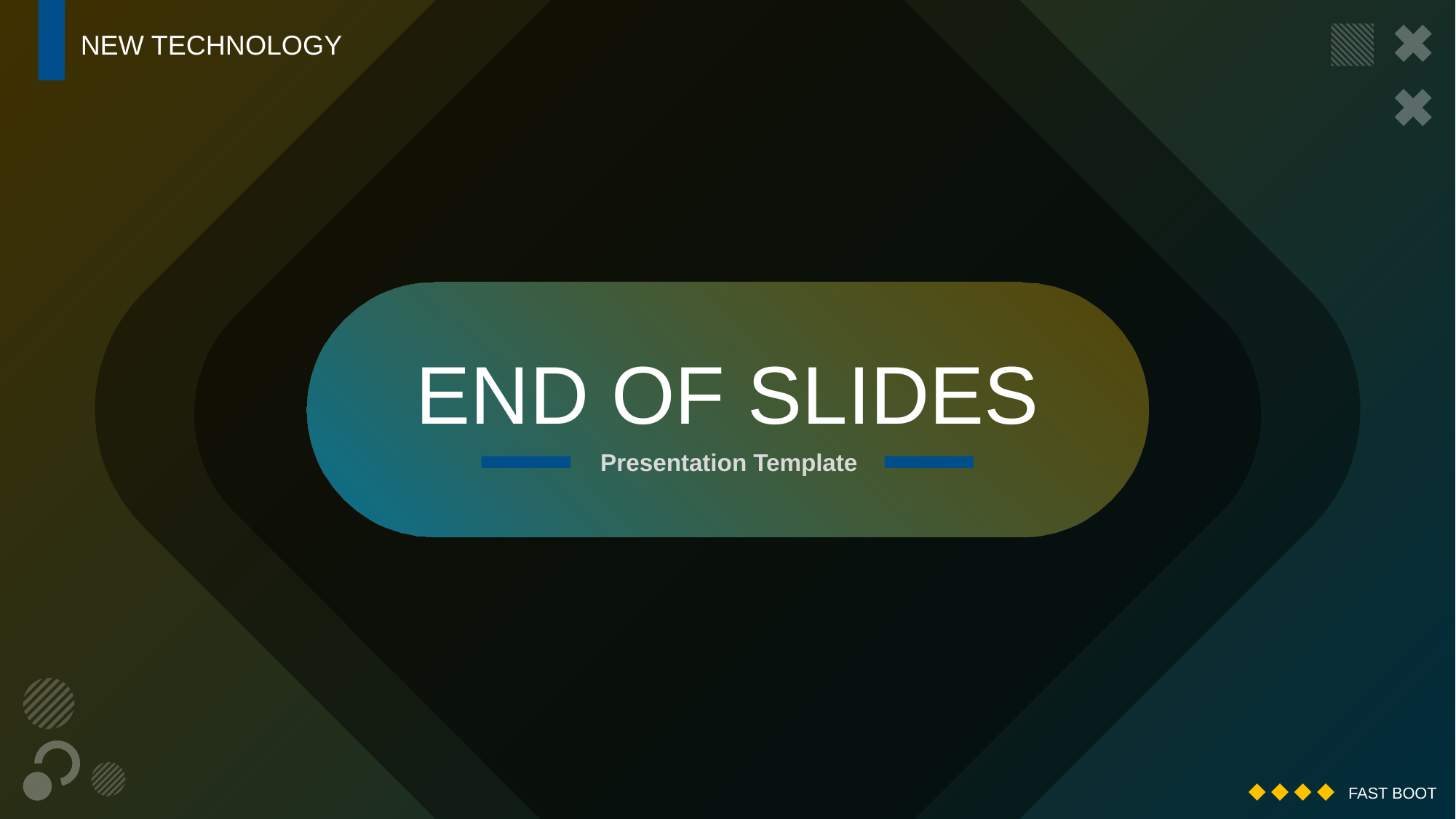

NEW TECHNOLOGY

END OF SLIDES
Presentation Template

FAST BOOT